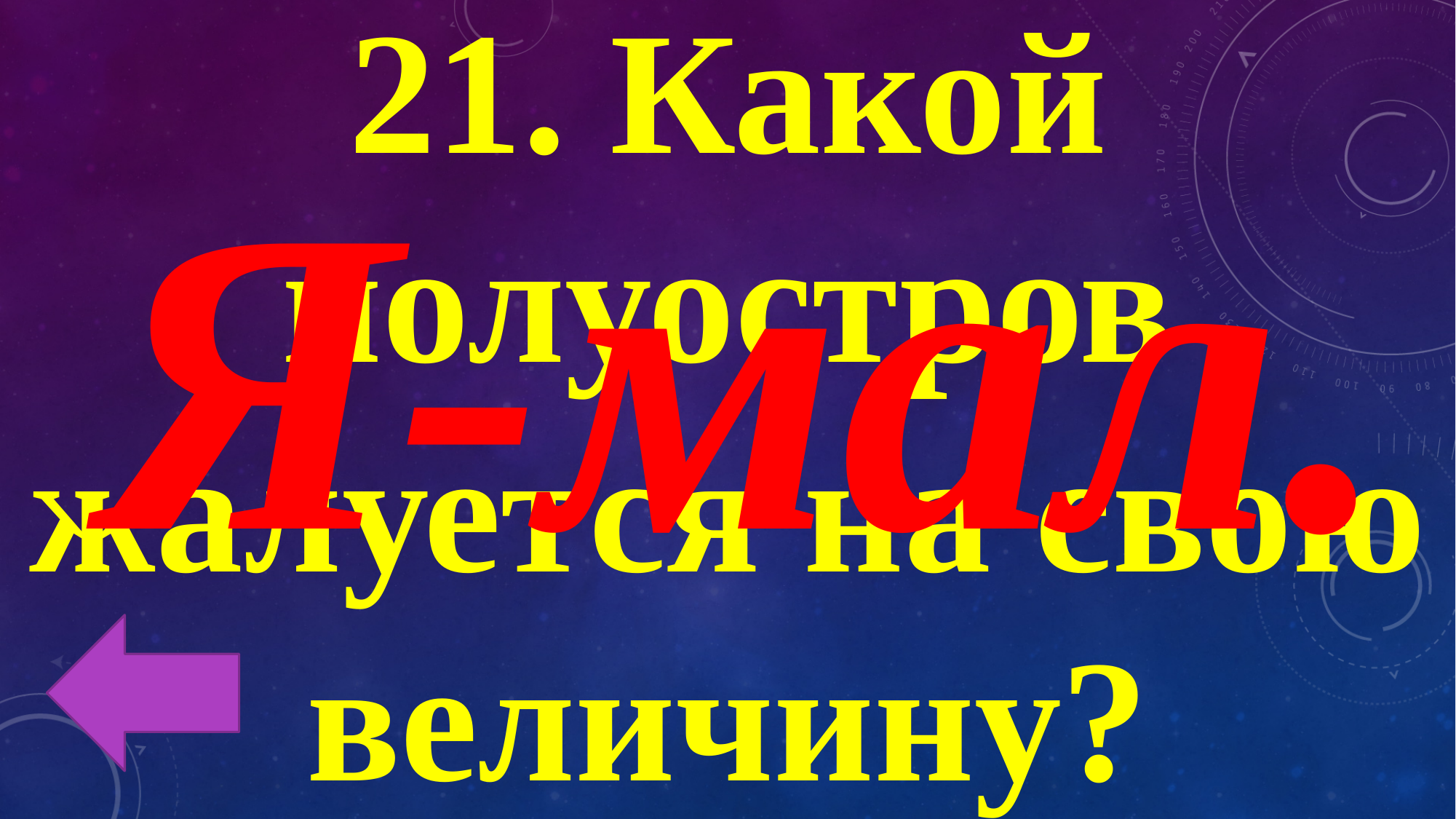

21. Какой полуостров жалуется на свою величину?
Я-мал.